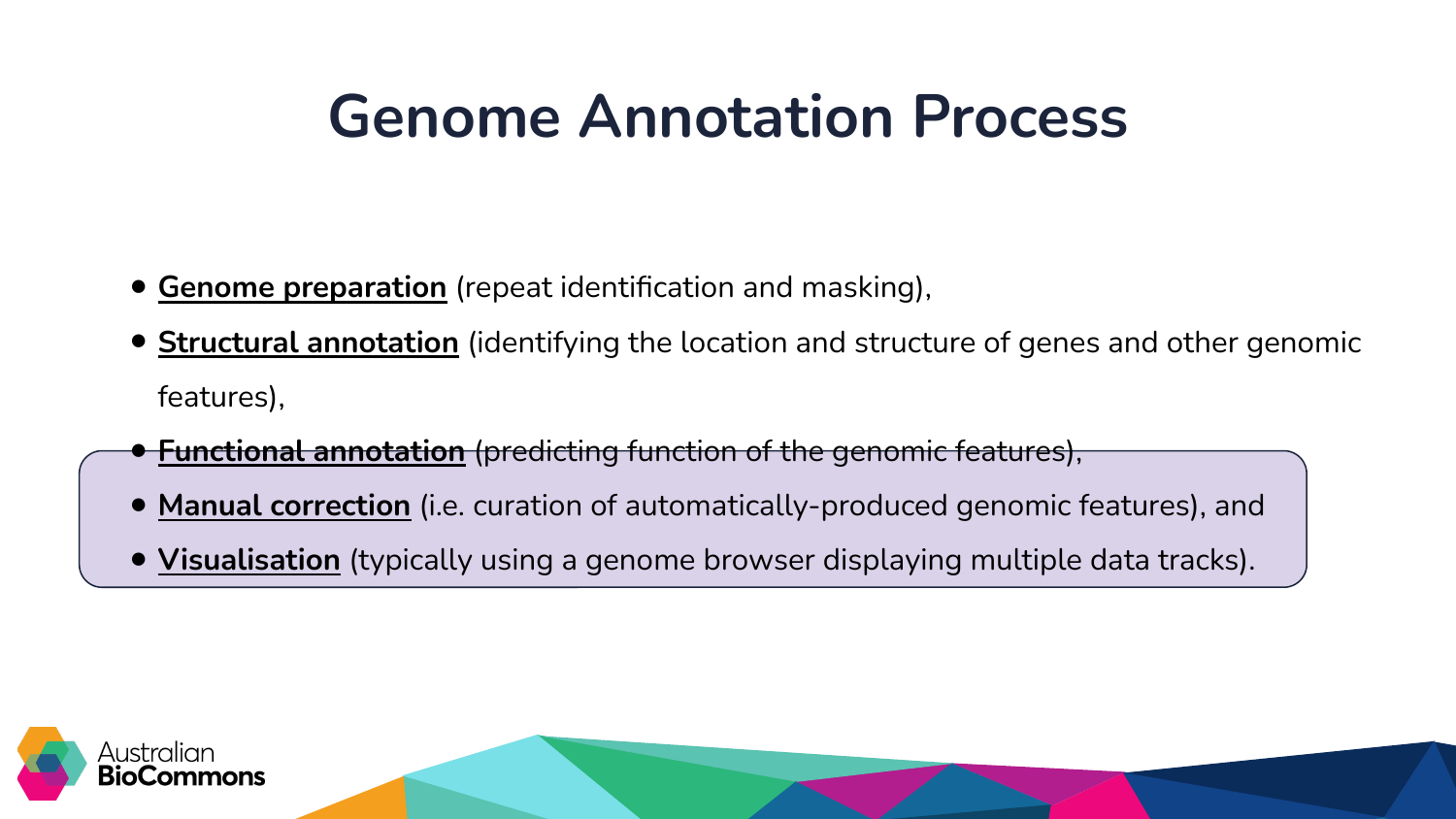

Genome Annotation Process
Genome preparation (repeat identification and masking),
Structural annotation (identifying the location and structure of genes and other genomic features),
Functional annotation (predicting function of the genomic features),
Manual correction (i.e. curation of automatically-produced genomic features), and
Visualisation (typically using a genome browser displaying multiple data tracks).